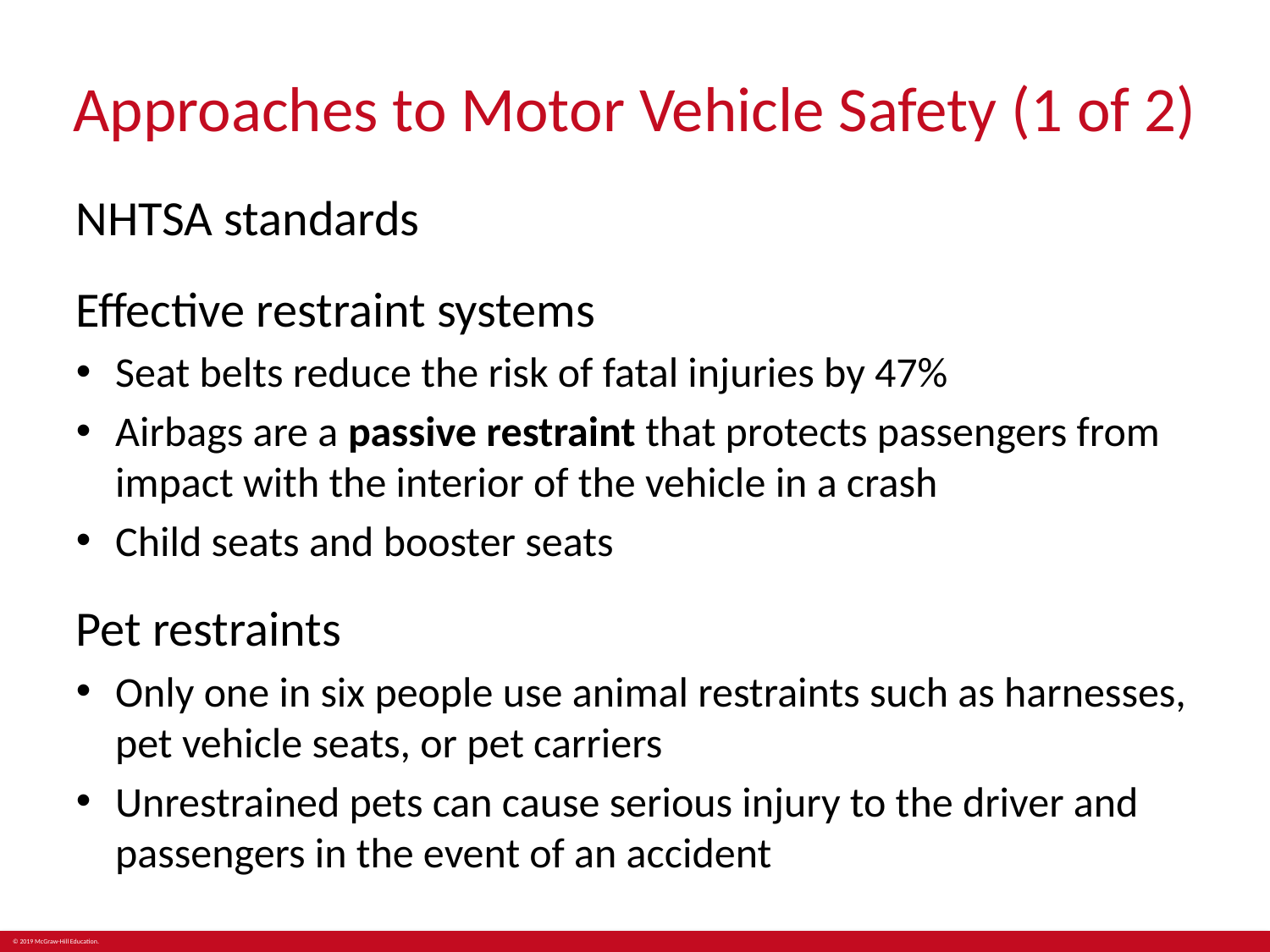

# Approaches to Motor Vehicle Safety (1 of 2)
NHTSA standards
Effective restraint systems
Seat belts reduce the risk of fatal injuries by 47%
Airbags are a passive restraint that protects passengers from impact with the interior of the vehicle in a crash
Child seats and booster seats
Pet restraints
Only one in six people use animal restraints such as harnesses, pet vehicle seats, or pet carriers
Unrestrained pets can cause serious injury to the driver and passengers in the event of an accident